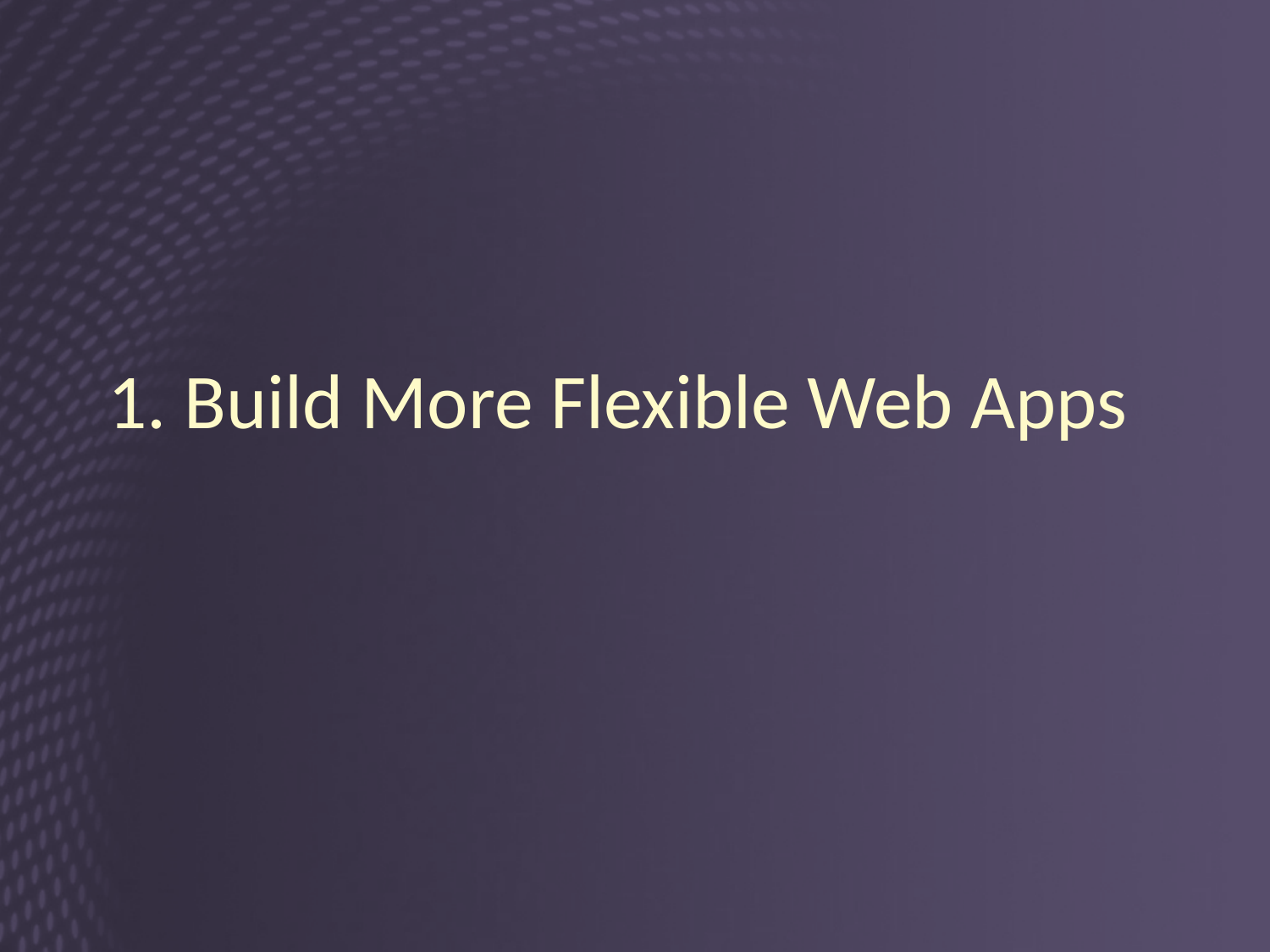

# 1. Build More Flexible Web Apps